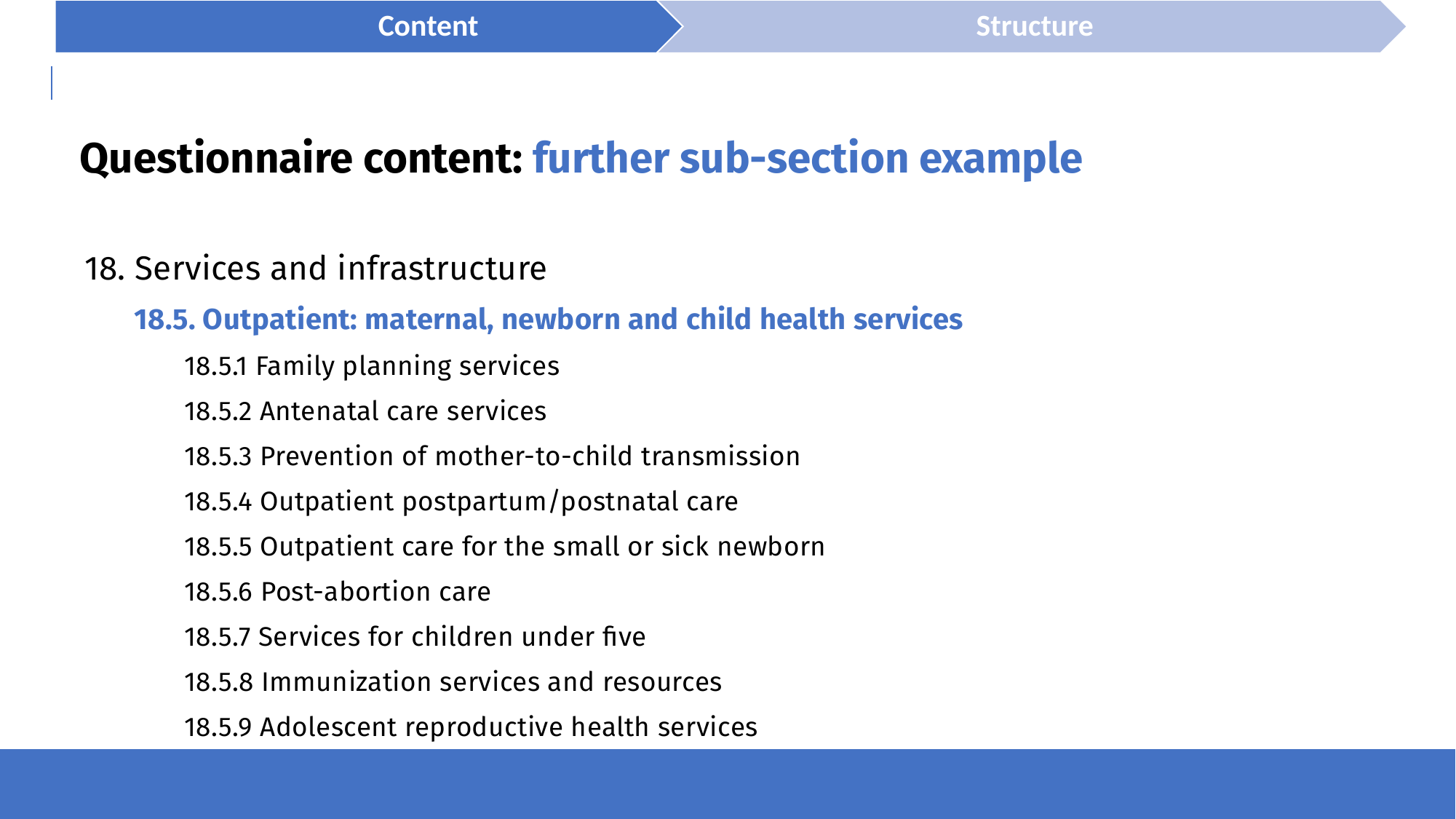

Content
Structure
Questionnaire content: further sub-section example
18. Services and infrastructure
18.5. Outpatient: maternal, newborn and child health services
18.5.1 Family planning services
18.5.2 Antenatal care services
18.5.3 Prevention of mother-to-child transmission
18.5.4 Outpatient postpartum/postnatal care
18.5.5 Outpatient care for the small or sick newborn
18.5.6 Post-abortion care
18.5.7 Services for children under five
18.5.8 Immunization services and resources
18.5.9 Adolescent reproductive health services